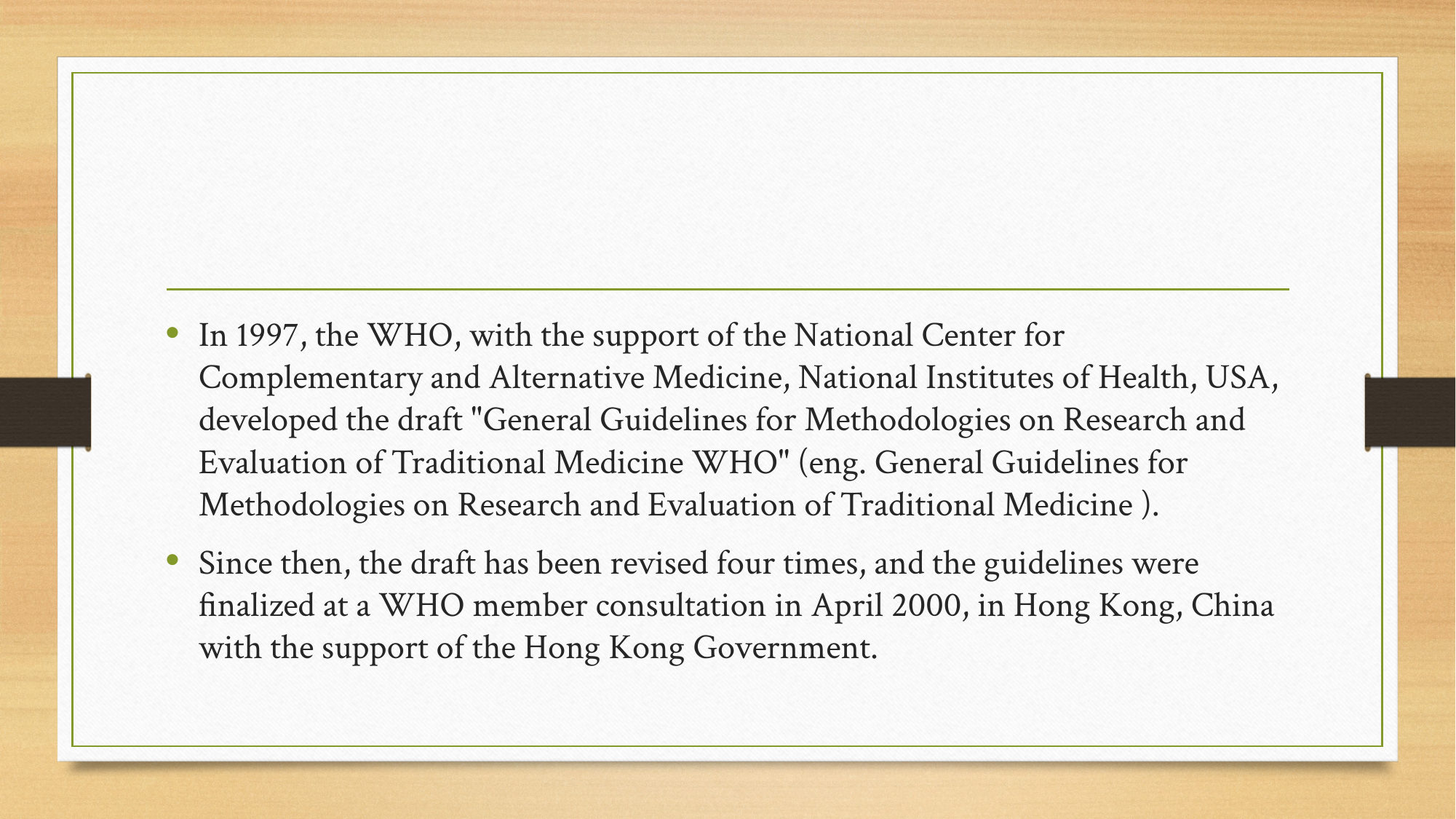

In 1997, the WHO, with the support of the National Center for Complementary and Alternative Medicine, National Institutes of Health, USA, developed the draft "General Guidelines for Methodologies on Research and Evaluation of Traditional Medicine WHO" (eng. General Guidelines for Methodologies on Research and Evaluation of Traditional Medicine ).
Since then, the draft has been revised four times, and the guidelines were finalized at a WHO member consultation in April 2000, in Hong Kong, China with the support of the Hong Kong Government.